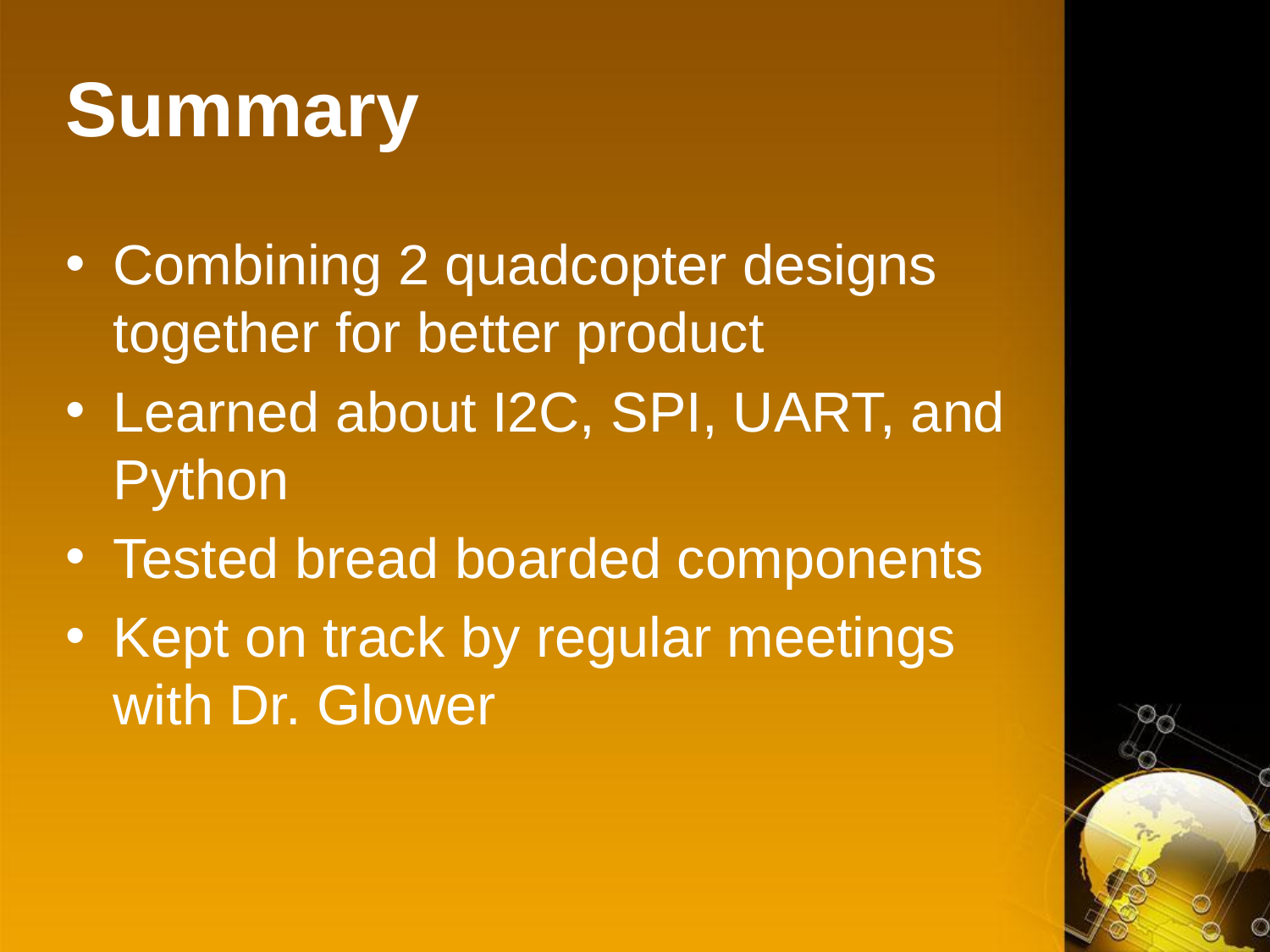

# Summary
Combining 2 quadcopter designs together for better product
Learned about I2C, SPI, UART, and Python
Tested bread boarded components
Kept on track by regular meetings with Dr. Glower